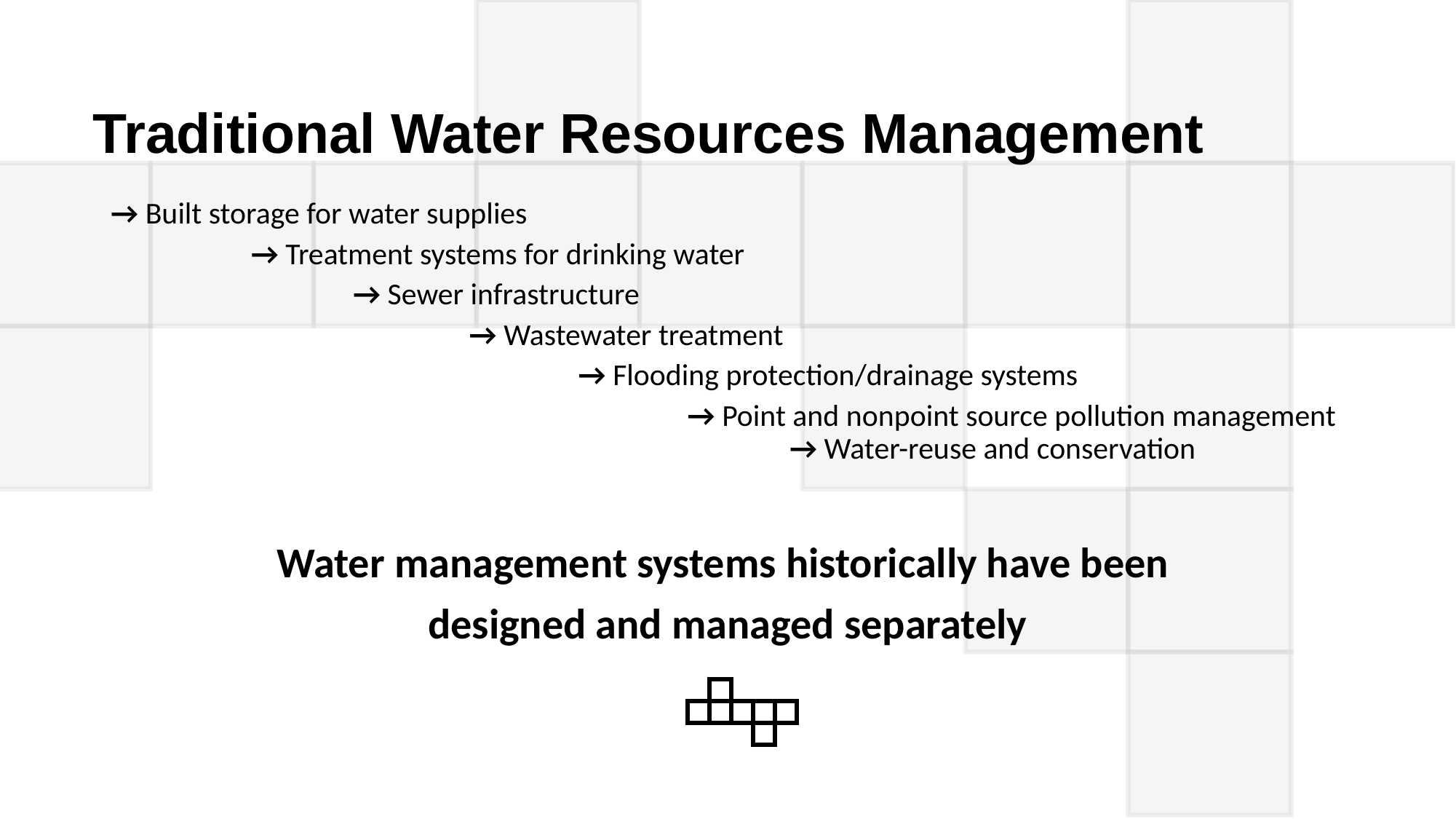

# Traditional Water Resources Management

→ Built storage for water supplies
	 → Treatment systems for drinking water
		→ Sewer infrastructure
			 → Wastewater treatment
				 → Flooding protection/drainage systems
					 → Point and nonpoint source pollution management  						→ Water-reuse and conservation

Water management systems historically have been
designed and managed separately